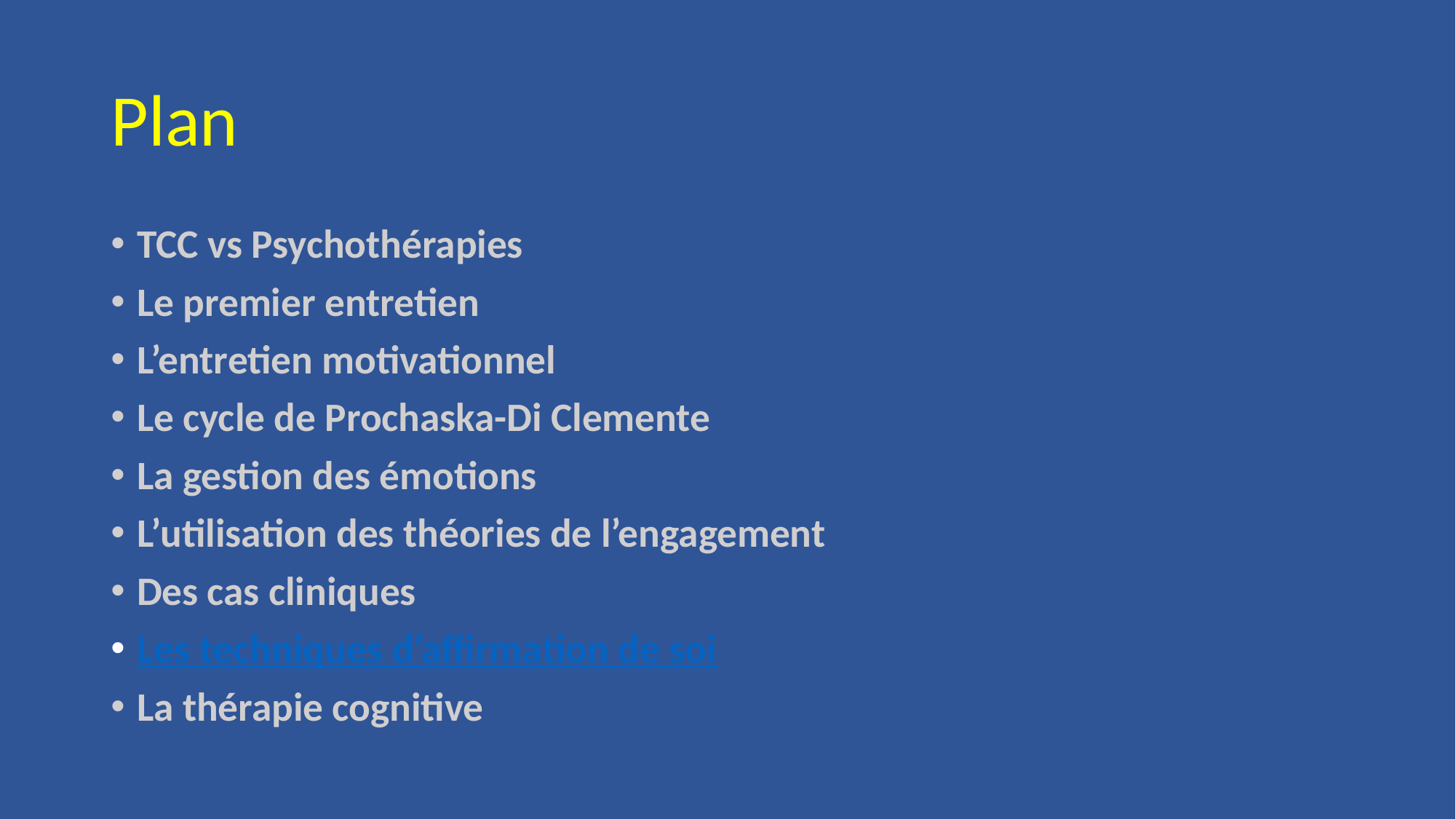

# Plan
TCC vs Psychothérapies
Le premier entretien
L’entretien motivationnel
Le cycle de Prochaska-Di Clemente
La gestion des émotions
L’utilisation des théories de l’engagement
Des cas cliniques
Les techniques d’affirmation de soi
La thérapie cognitive